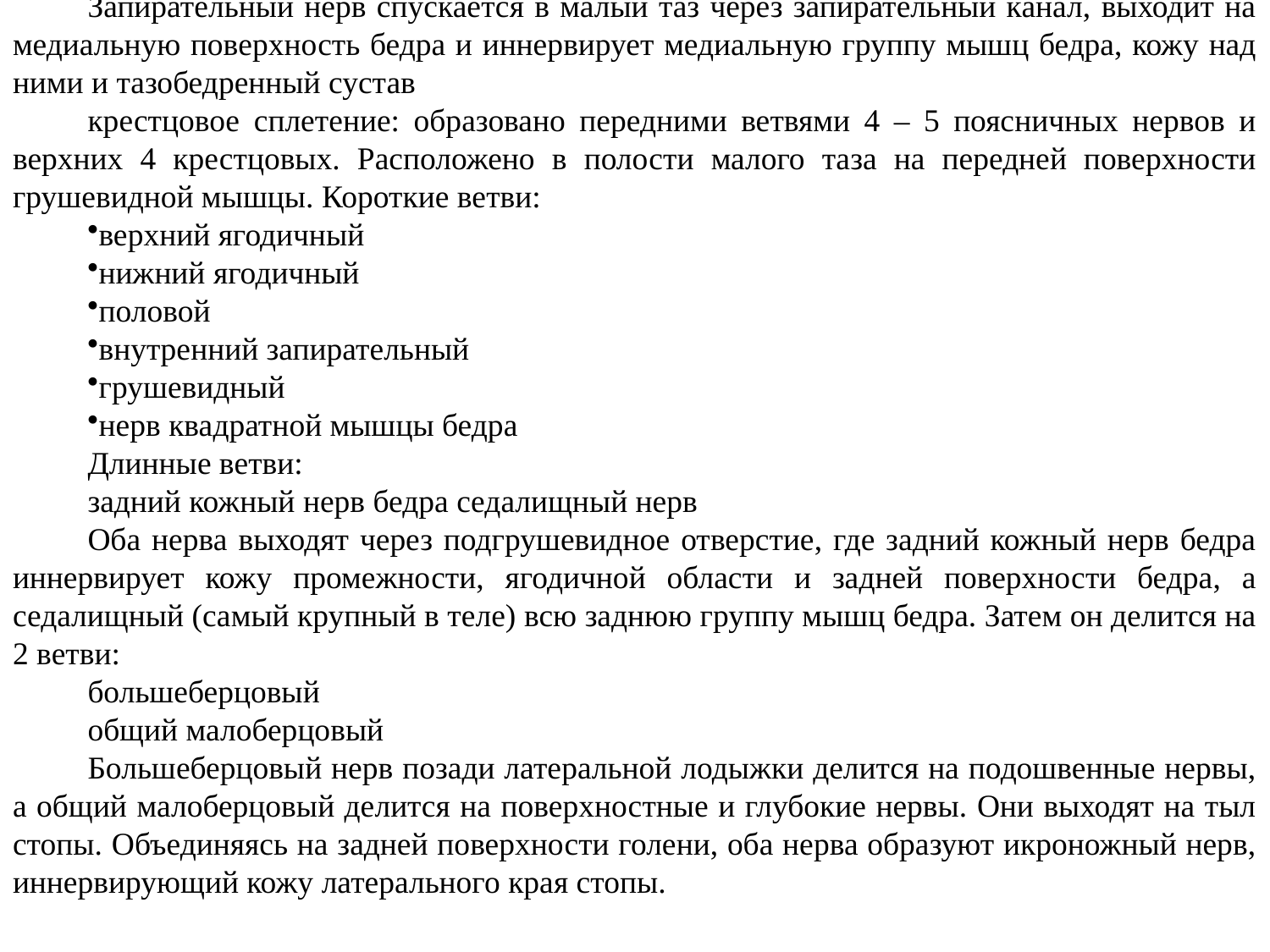

Запирательный нерв спускается в малый таз через запирательный канал, выходит на медиальную поверхность бедра и иннервирует медиальную группу мышц бедра, кожу над ними и тазобедренный сустав
крестцовое сплетение: образовано передними ветвями 4 – 5 поясничных нервов и верхних 4 крестцовых. Расположено в полости малого таза на передней поверхности грушевидной мышцы. Короткие ветви:
верхний ягодичный
нижний ягодичный
половой
внутренний запирательный
грушевидный
нерв квадратной мышцы бедра
Длинные ветви:
задний кожный нерв бедра седалищный нерв
Оба нерва выходят через подгрушевидное отверстие, где задний кожный нерв бедра иннервирует кожу промежности, ягодичной области и задней поверхности бедра, а седалищный (самый крупный в теле) всю заднюю группу мышц бедра. Затем он делится на 2 ветви:
большеберцовый
общий малоберцовый
Большеберцовый нерв позади латеральной лодыжки делится на подошвенные нервы, а общий малоберцовый делится на поверхностные и глубокие нервы. Они выходят на тыл стопы. Объединяясь на задней поверхности голени, оба нерва образуют икроножный нерв, иннервирующий кожу латерального края стопы.